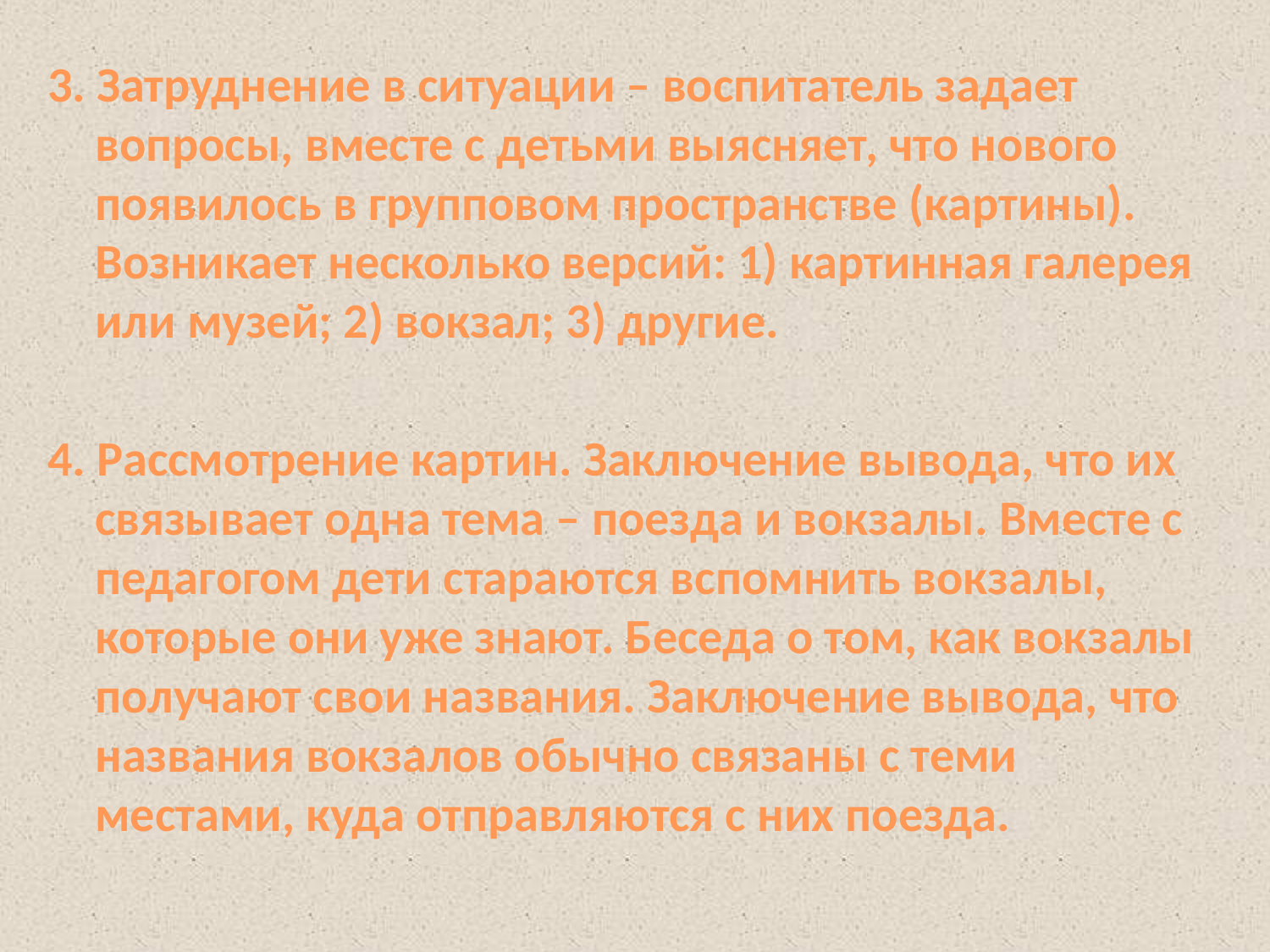

3. Затруднение в ситуации – воспитатель задает вопросы, вместе с детьми выясняет, что нового появилось в групповом пространстве (картины). Возникает несколько версий: 1) картинная галерея или музей; 2) вокзал; 3) другие.

4. Рассмотрение картин. Заключение вывода, что их связывает одна тема – поезда и вокзалы. Вместе с педагогом дети стараются вспомнить вокзалы, которые они уже знают. Беседа о том, как вокзалы получают свои названия. Заключение вывода, что названия вокзалов обычно связаны с теми местами, куда отправляются с них поезда.